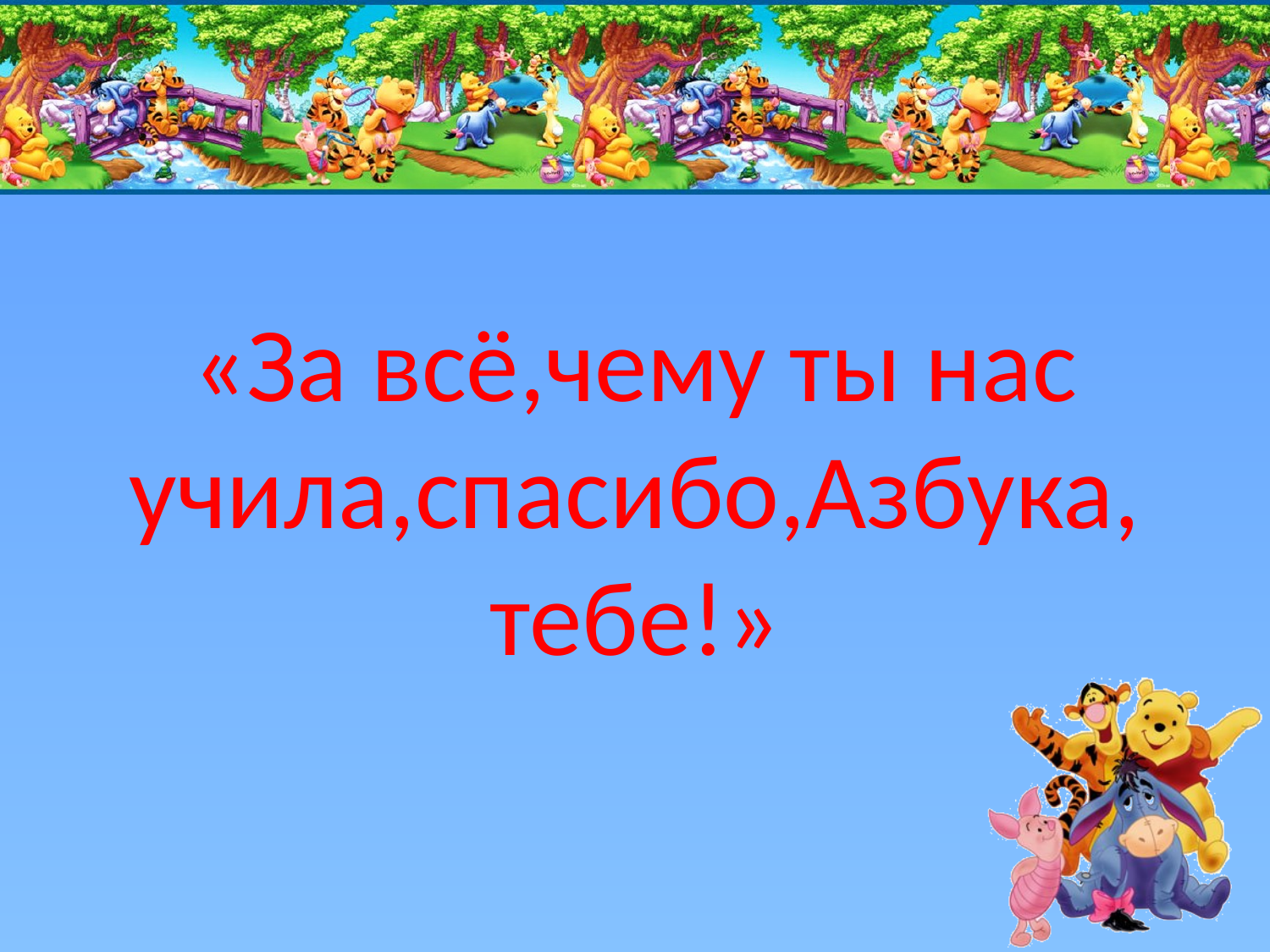

# «За всё,чему ты нас учила,спасибо,Азбука, тебе!»